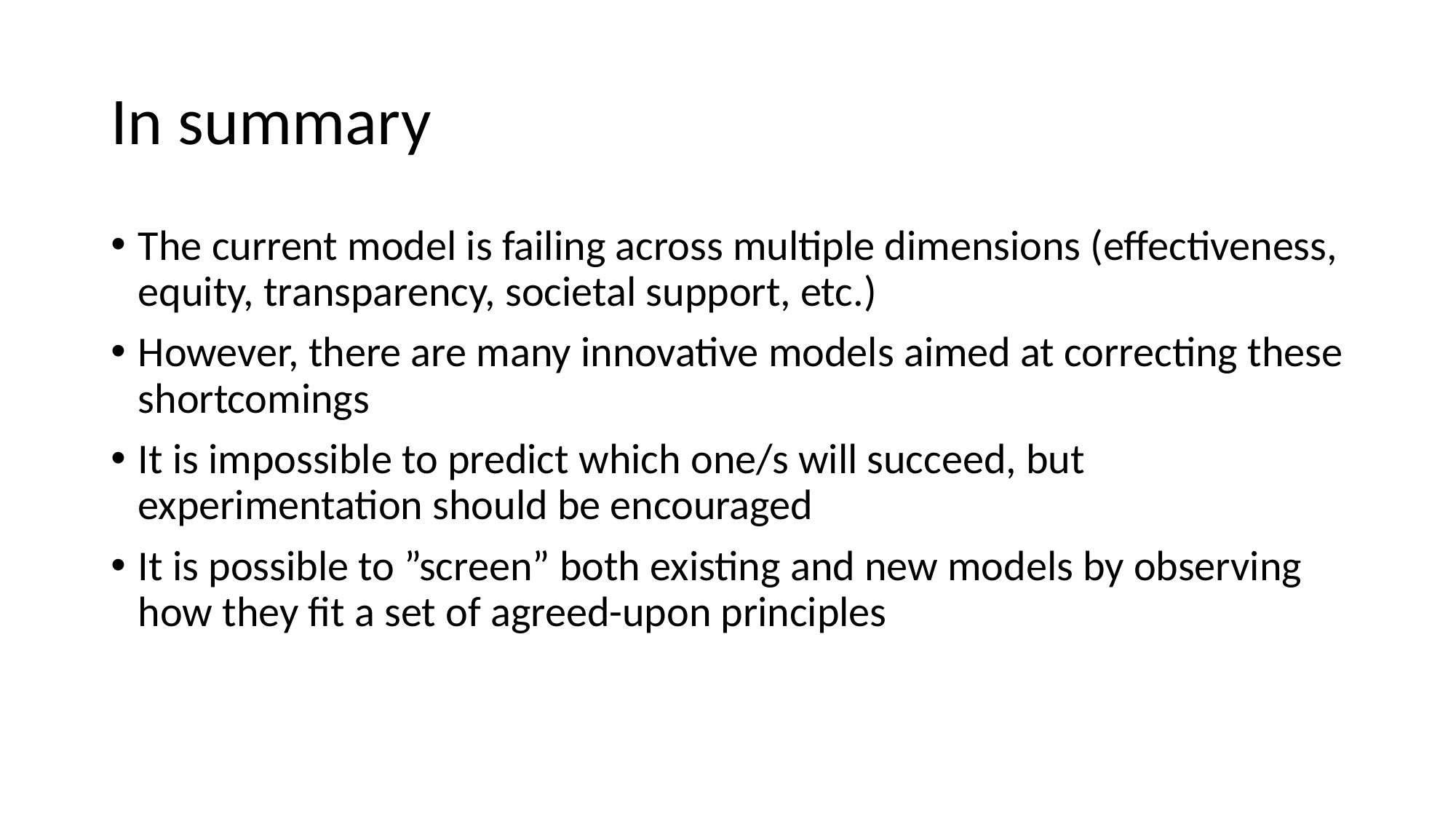

# In summary
The current model is failing across multiple dimensions (effectiveness, equity, transparency, societal support, etc.)
However, there are many innovative models aimed at correcting these shortcomings
It is impossible to predict which one/s will succeed, but experimentation should be encouraged
It is possible to ”screen” both existing and new models by observing how they fit a set of agreed-upon principles